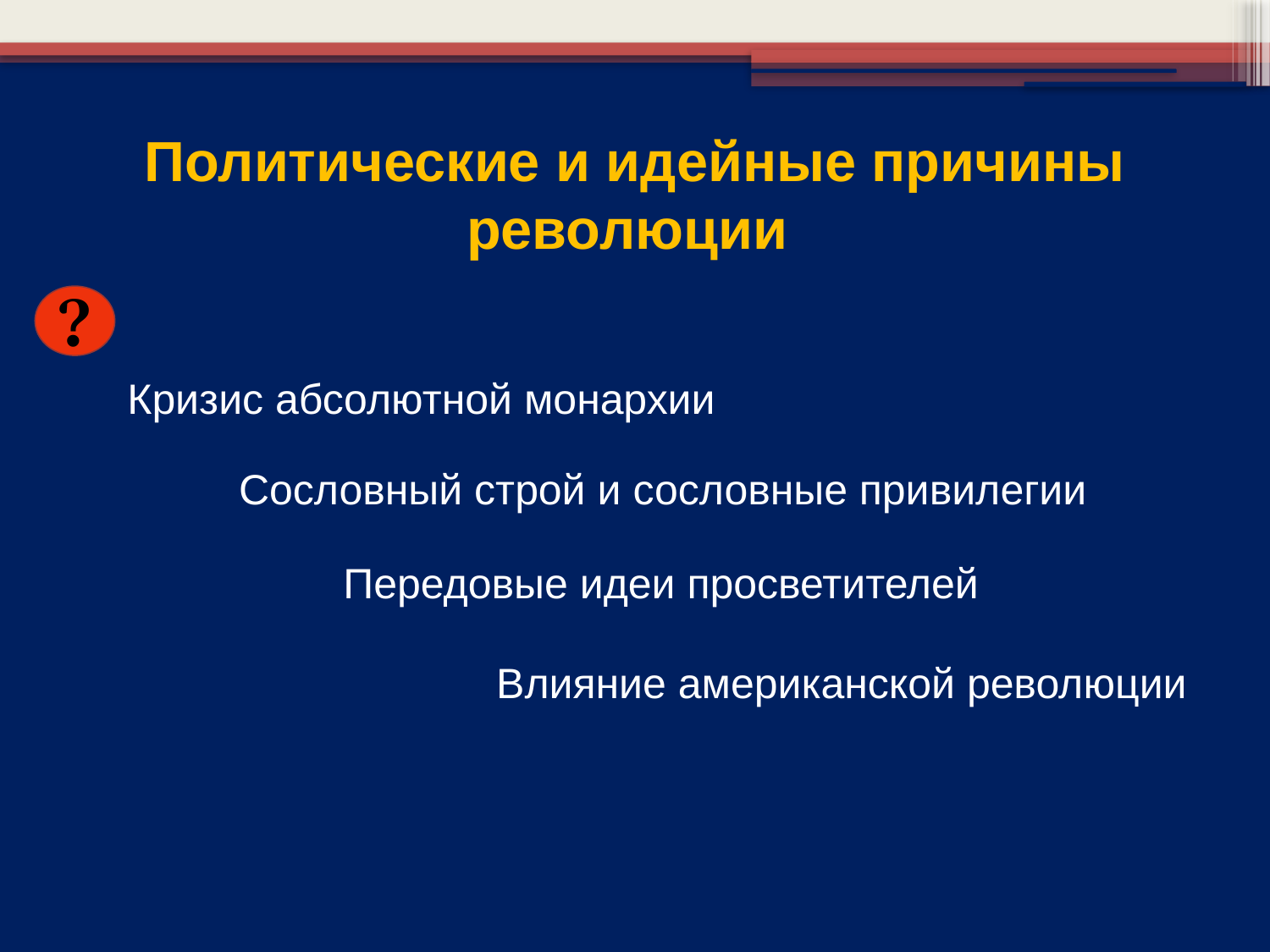

Политические и идейные причины революции
?
Кризис абсолютной монархии
Сословный строй и сословные привилегии

Передовые идеи просветителей
Влияние американской революции